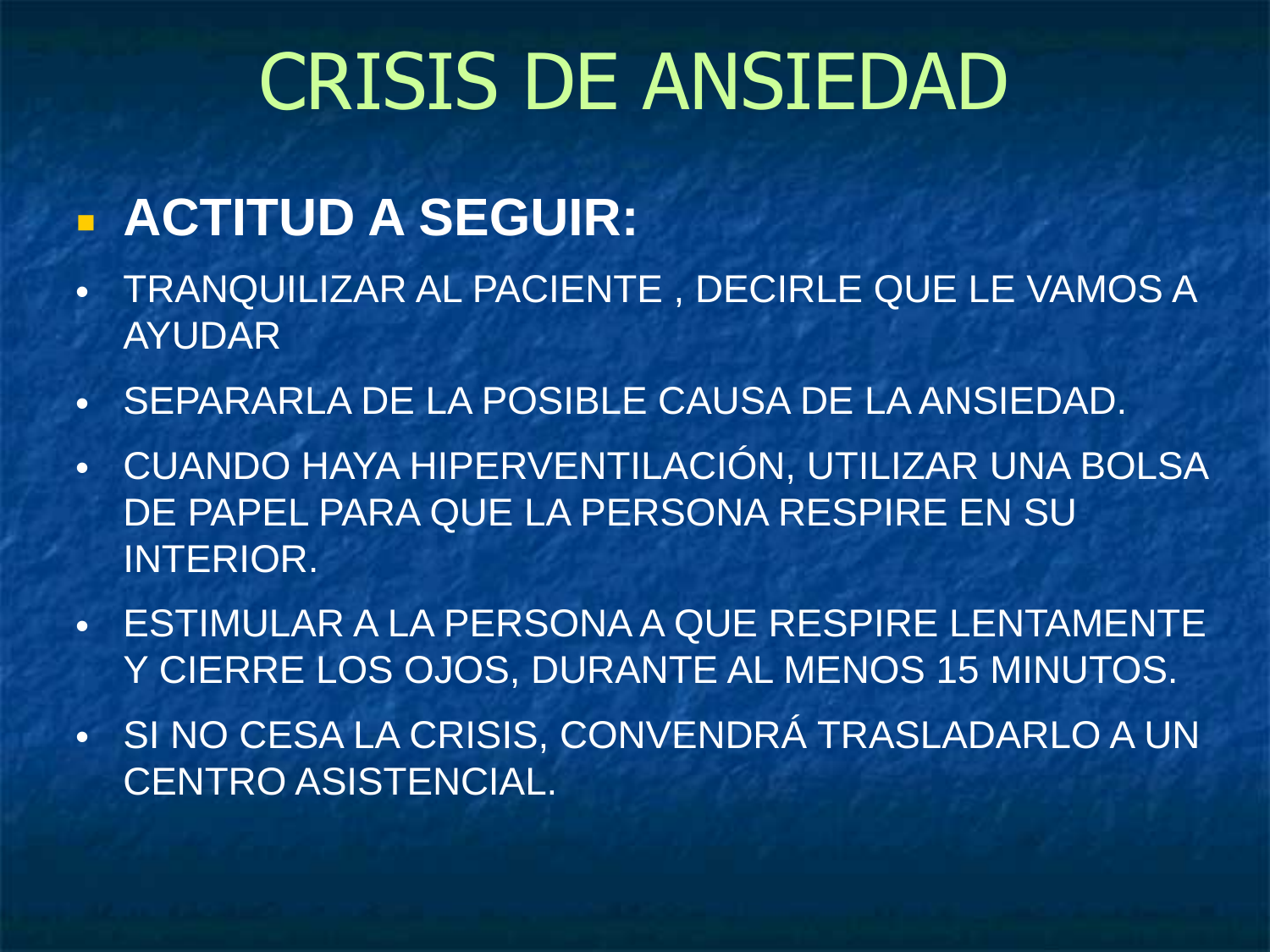

# CRISIS DE ANSIEDAD
ACTITUD A SEGUIR:
TRANQUILIZAR AL PACIENTE , DECIRLE QUE LE VAMOS A AYUDAR
SEPARARLA DE LA POSIBLE CAUSA DE LA ANSIEDAD.
CUANDO HAYA HIPERVENTILACIÓN, UTILIZAR UNA BOLSA DE PAPEL PARA QUE LA PERSONA RESPIRE EN SU INTERIOR.
ESTIMULAR A LA PERSONA A QUE RESPIRE LENTAMENTE Y CIERRE LOS OJOS, DURANTE AL MENOS 15 MINUTOS.
SI NO CESA LA CRISIS, CONVENDRÁ TRASLADARLO A UN CENTRO ASISTENCIAL.